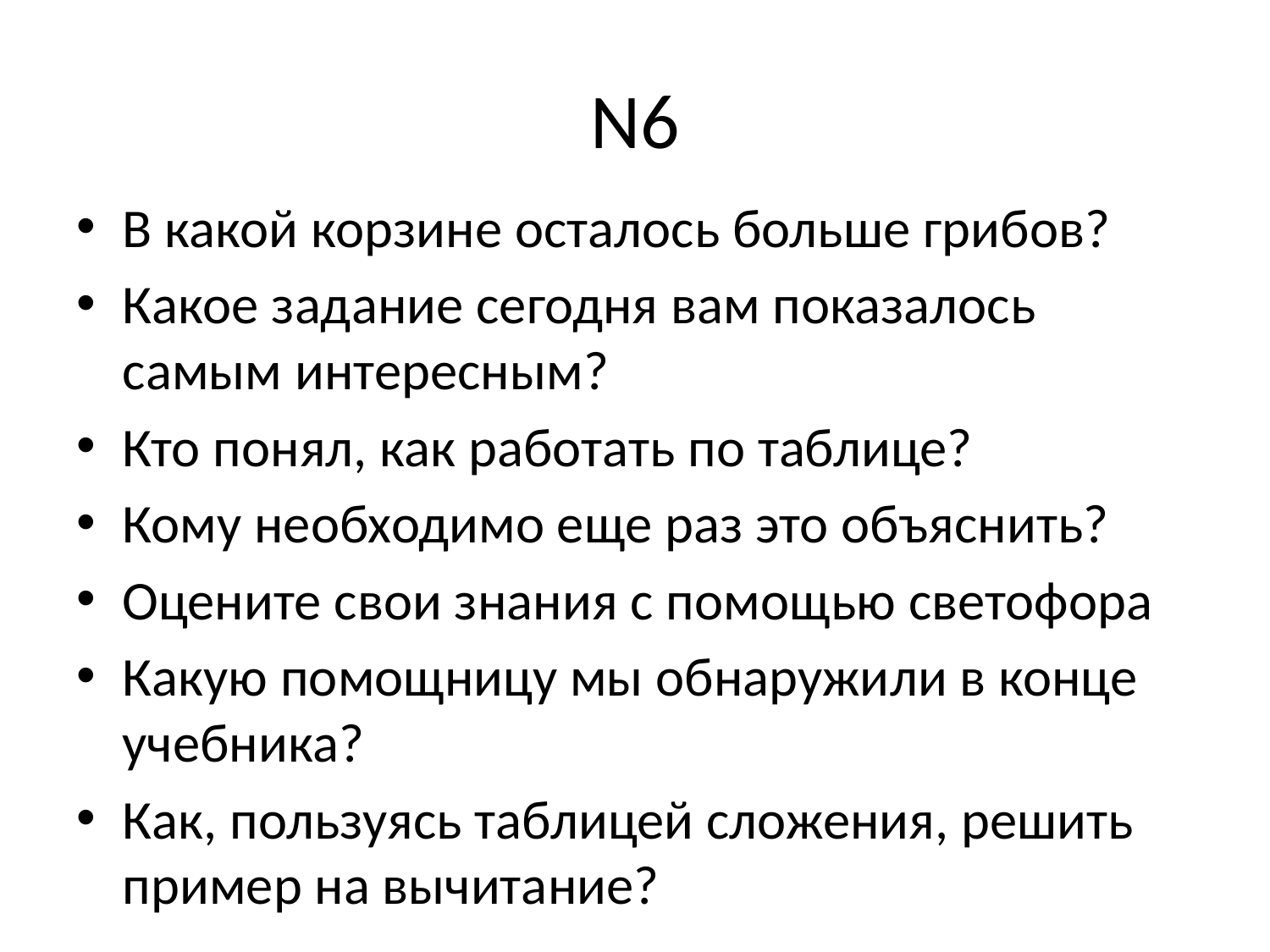

# N6
В какой корзине осталось больше грибов?
Какое задание сегодня вам показалось самым интересным?
Кто понял, как работать по таблице?
Кому необходимо еще раз это объяснить?
Оцените свои знания с помощью светофора
Какую помощницу мы обнаружили в конце учебника?
Как, пользуясь таблицей сложения, решить пример на вычитание?